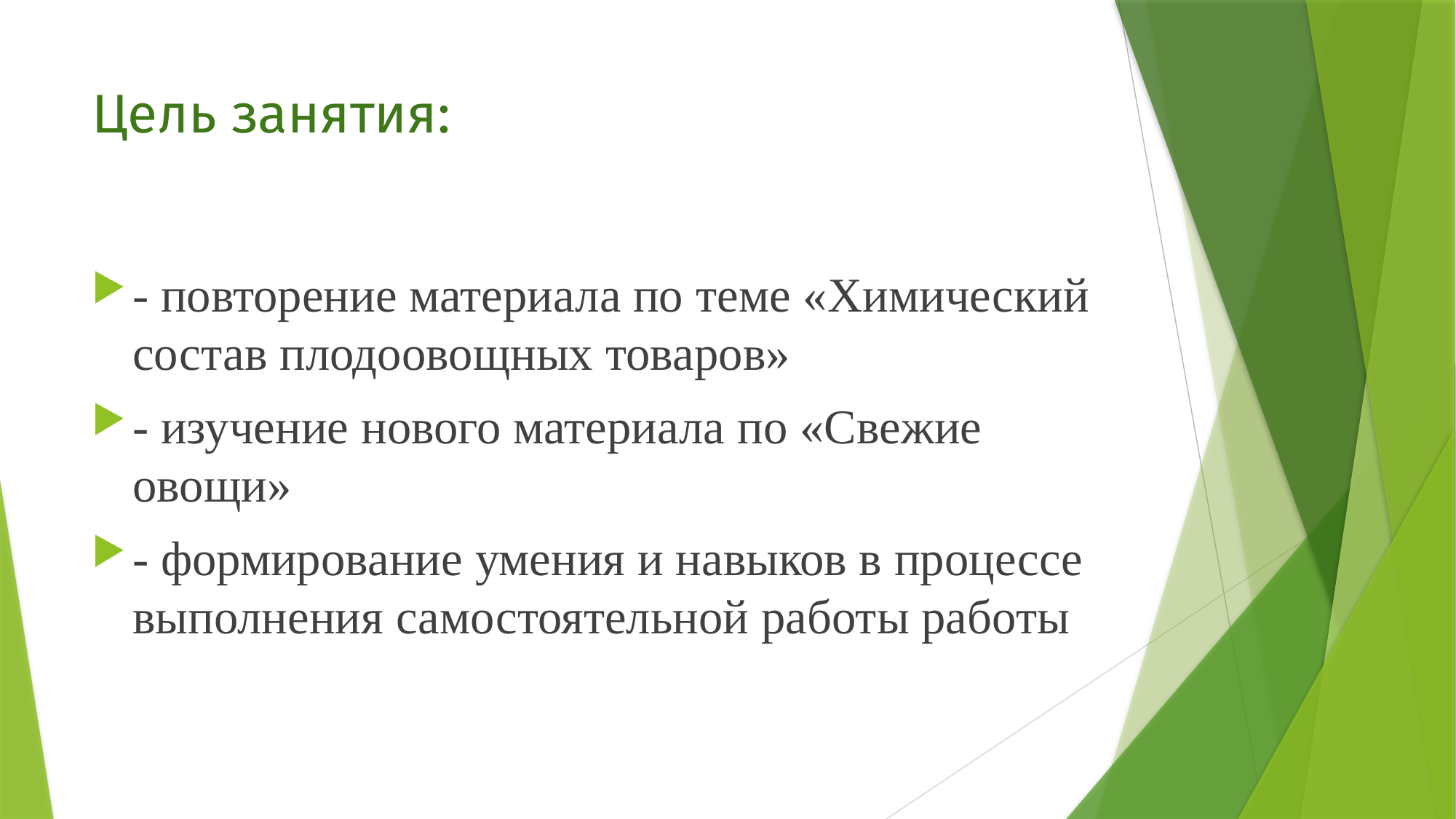

# Цель занятия:
- повторение материала по теме «Химический состав плодоовощных товаров»
- изучение нового материала по «Свежие овощи»
- формирование умения и навыков в процессе выполнения самостоятельной работы работы